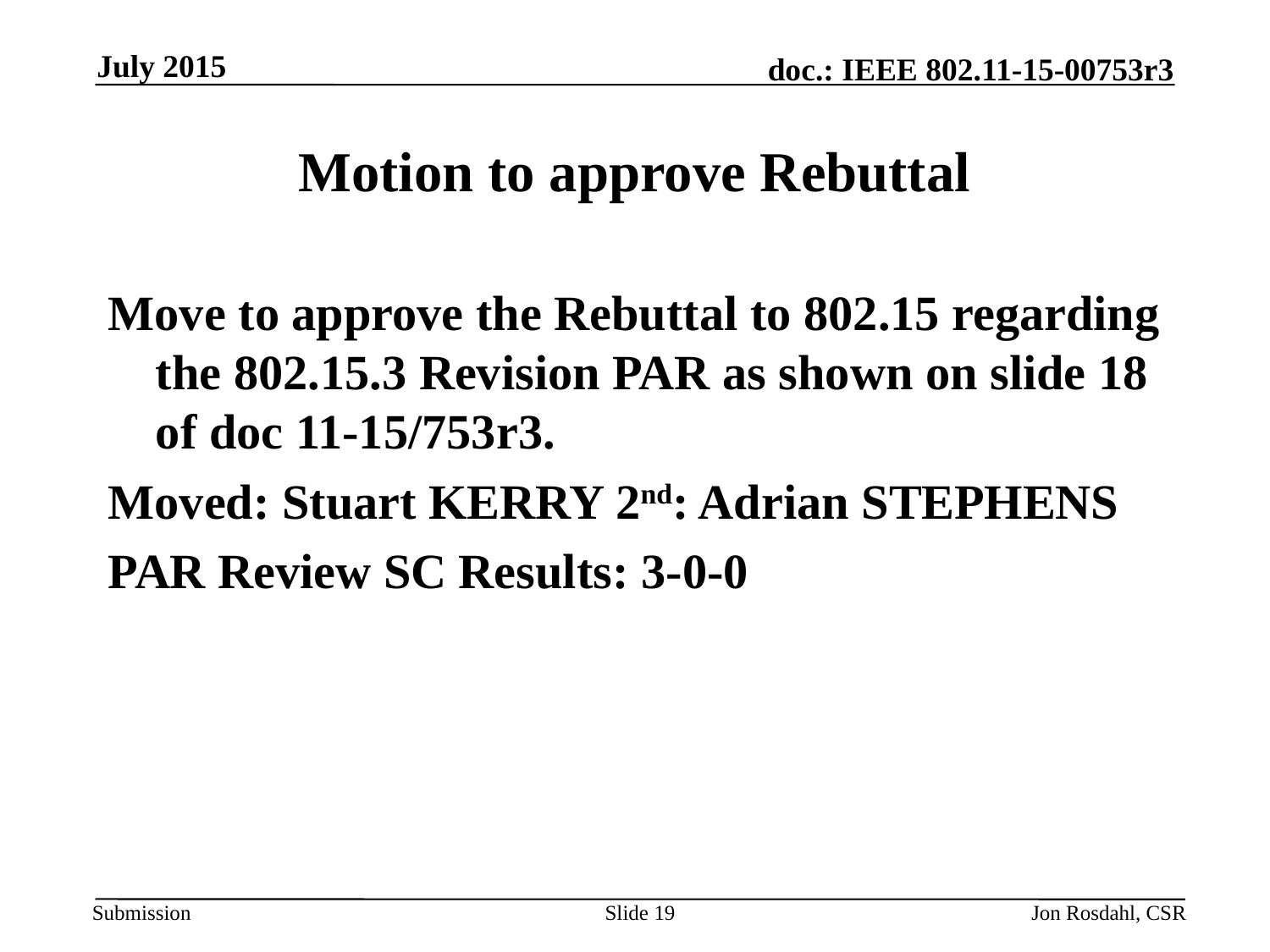

July 2015
# Motion to approve Rebuttal
Move to approve the Rebuttal to 802.15 regarding the 802.15.3 Revision PAR as shown on slide 18 of doc 11-15/753r3.
Moved: Stuart KERRY 2nd: Adrian STEPHENS
PAR Review SC Results: 3-0-0

Slide 19
Jon Rosdahl, CSR